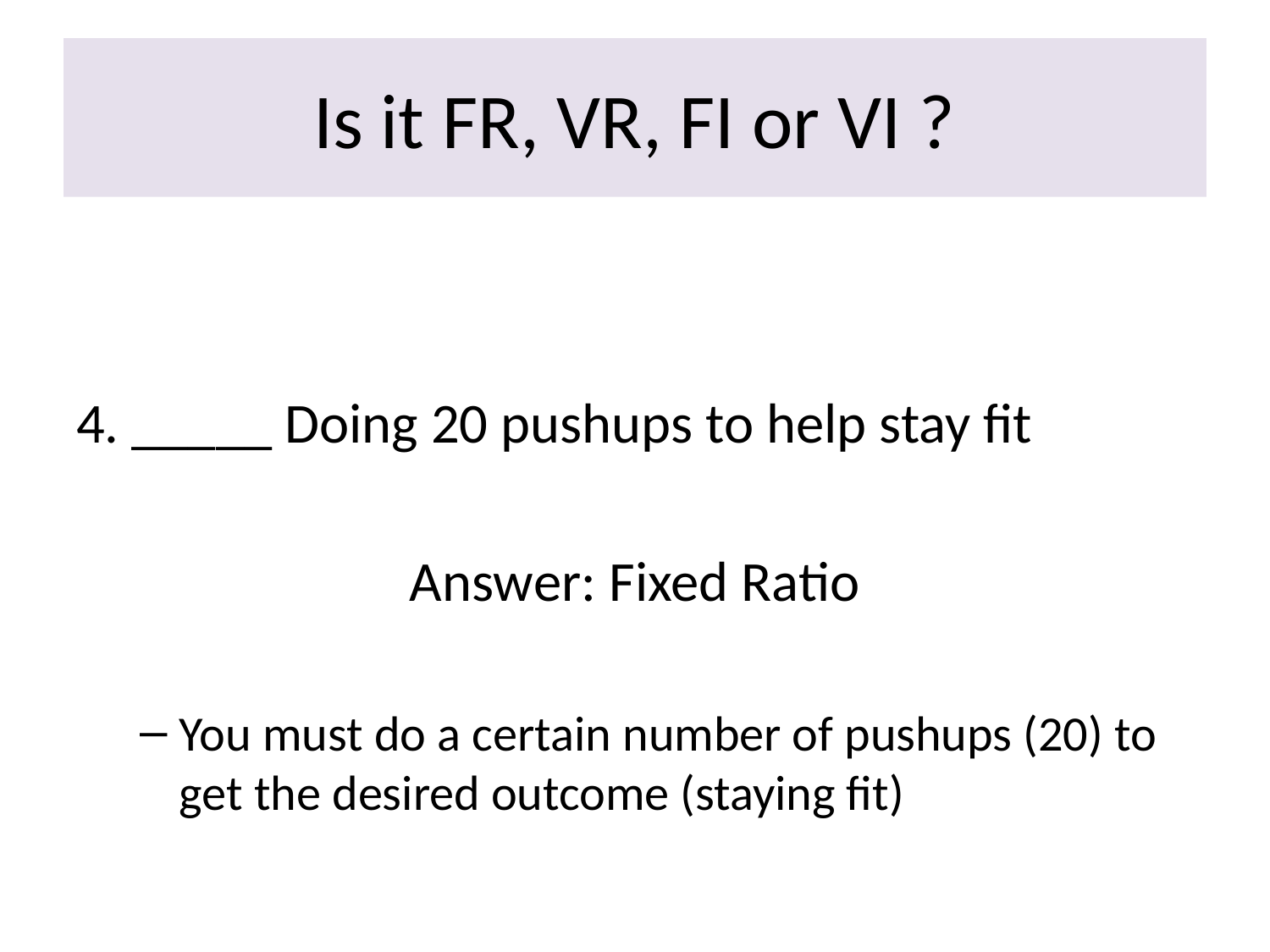

# Is it FR, VR, FI or VI ?

4. _____ Doing 20 pushups to help stay fit

Answer: Fixed Ratio

You must do a certain number of pushups (20) to get the desired outcome (staying fit)